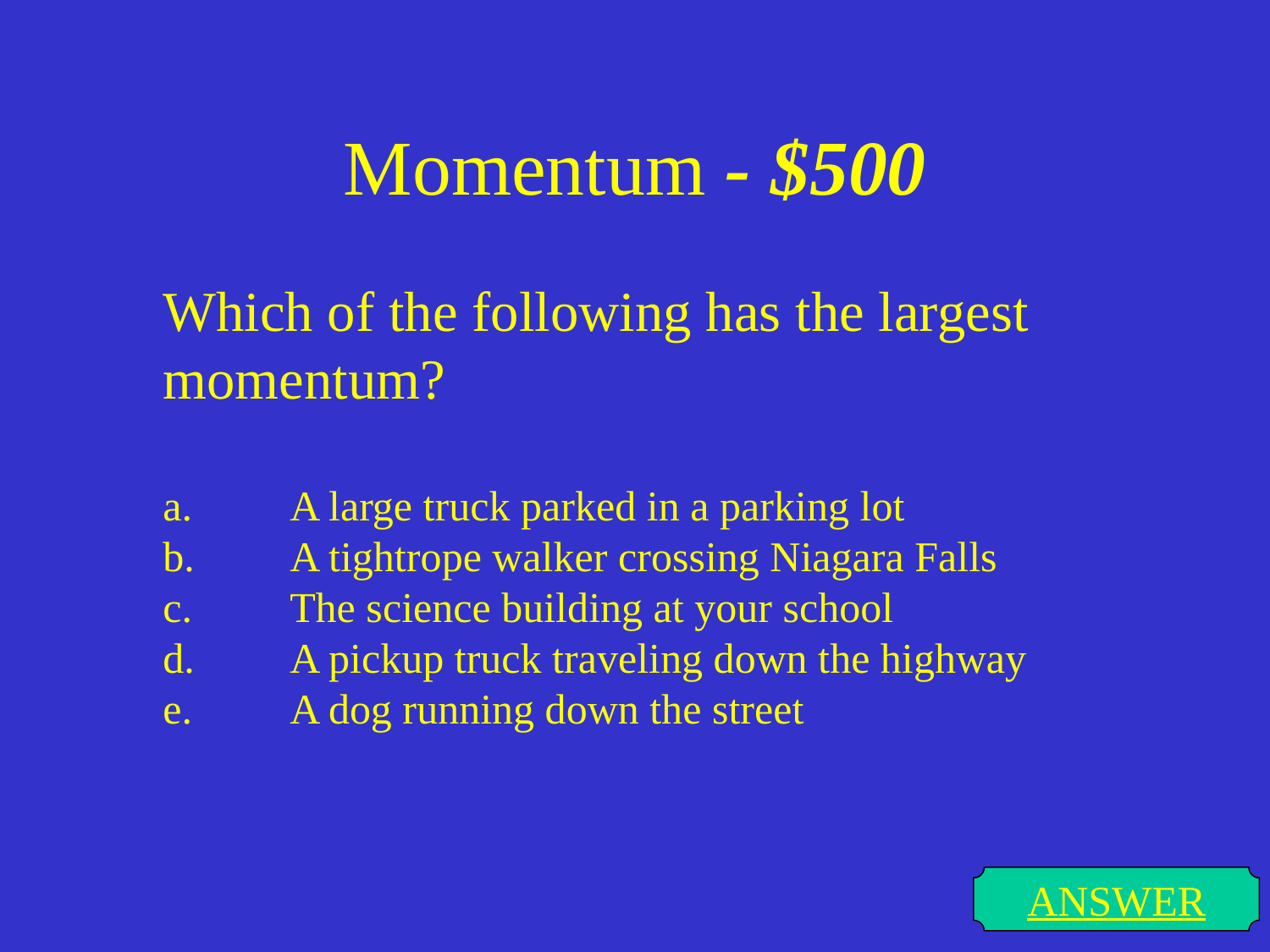

# Momentum - $500
Which of the following has the largest momentum?

a.	A large truck parked in a parking lot
b.	A tightrope walker crossing Niagara Falls
c.	The science building at your school
d.	A pickup truck traveling down the highway
e.	A dog running down the street

ANSWER